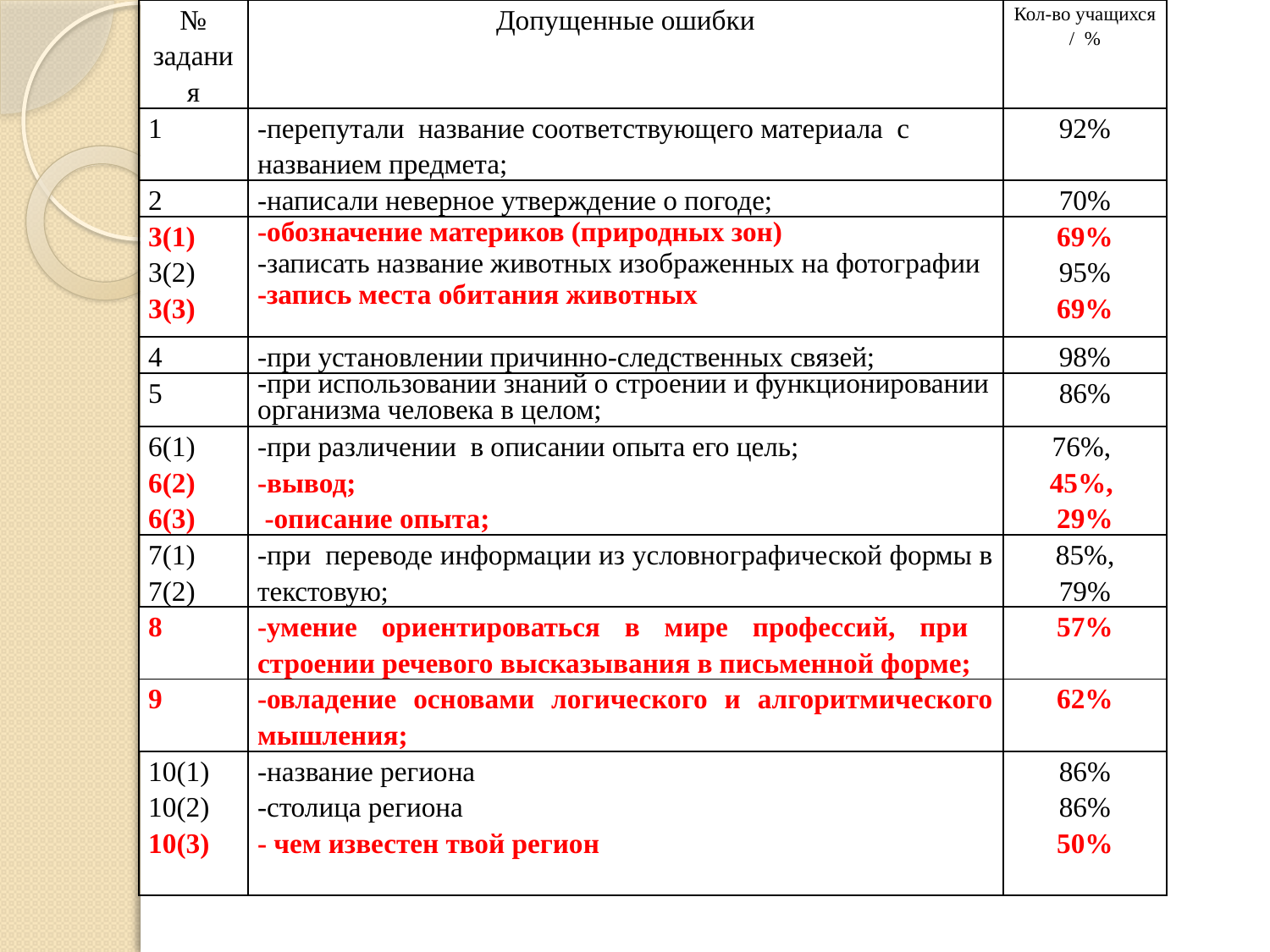

| № задания | Допущенные ошибки | Кол-во учащихся / % |
| --- | --- | --- |
| 1 | -перепутали название соответствующего материала с названием предмета; | 92% |
| 2 | -написали неверное утверждение о погоде; | 70% |
| 3(1) 3(2) 3(3) | -обозначение материков (природных зон) -записать название животных изображенных на фотографии -запись места обитания животных | 69% 95% 69% |
| 4 | -при установлении причинно-следственных связей; | 98% |
| 5 | -при использовании знаний о строении и функционировании организма человека в целом; | 86% |
| 6(1) 6(2) 6(3) | -при различении в описании опыта его цель; -вывод; -описание опыта; | 76%, 45%, 29% |
| 7(1) 7(2) | -при  переводе информации из условнографической формы в текстовую; | 85%, 79% |
| 8 | -умение ориентироваться в мире профессий, при строении речевого высказывания в письменной форме; | 57% |
| 9 | -овладение основами логического и алгоритмического мышления; | 62% |
| 10(1) 10(2) 10(3) | -название региона -столица региона - чем известен твой регион | 86% 86% 50% |
#